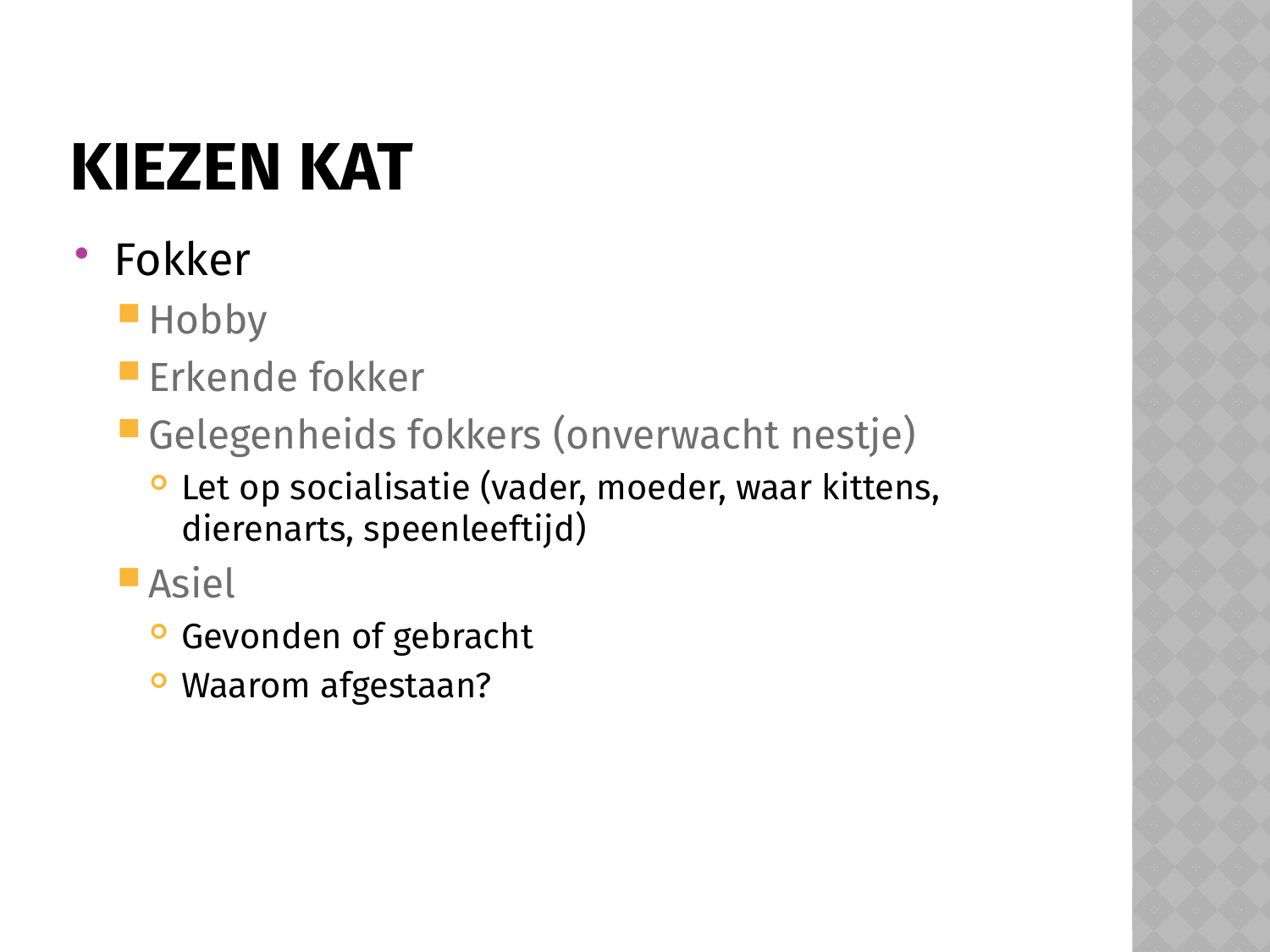

# Kiezen Kat
Fokker
Hobby
Erkende fokker
Gelegenheids fokkers (onverwacht nestje)
Let op socialisatie (vader, moeder, waar kittens, dierenarts, speenleeftijd)
Asiel
Gevonden of gebracht
Waarom afgestaan?